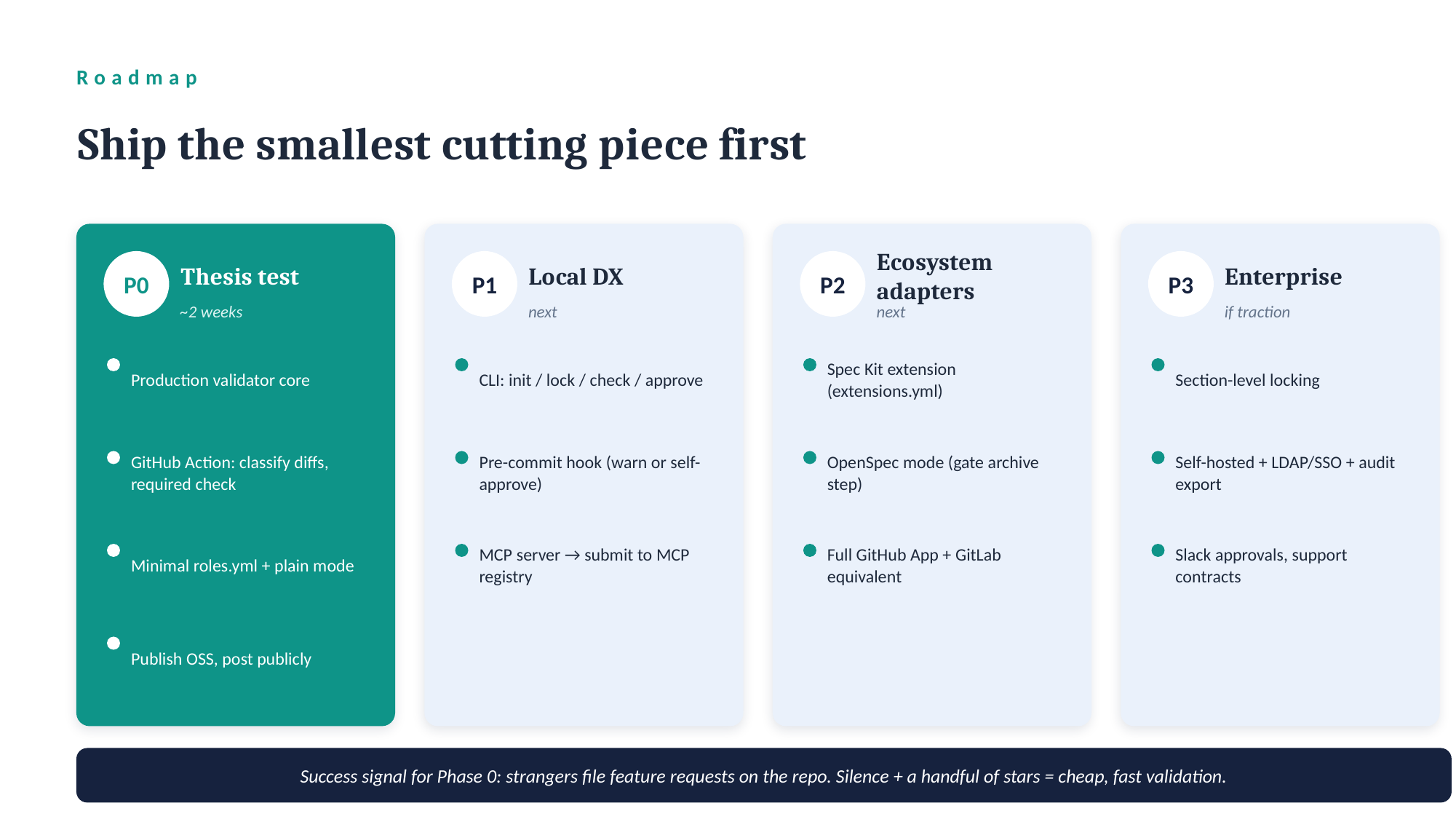

Roadmap
Ship the smallest cutting piece first

P0

P1

P2

P3
Thesis test
Local DX
Ecosystem adapters
Enterprise
~2 weeks
next
next
if traction
Production validator core
CLI: init / lock / check / approve
Spec Kit extension (extensions.yml)
Section-level locking

GitHub Action: classify diffs, required check
Pre-commit hook (warn or self-approve)
OpenSpec mode (gate archive step)
Self-hosted + LDAP/SSO + audit export

Minimal roles.yml + plain mode
MCP server → submit to MCP registry
Full GitHub App + GitLab equivalent
Slack approvals, support contracts

Publish OSS, post publicly

Success signal for Phase 0: strangers file feature requests on the repo. Silence + a handful of stars = cheap, fast validation.